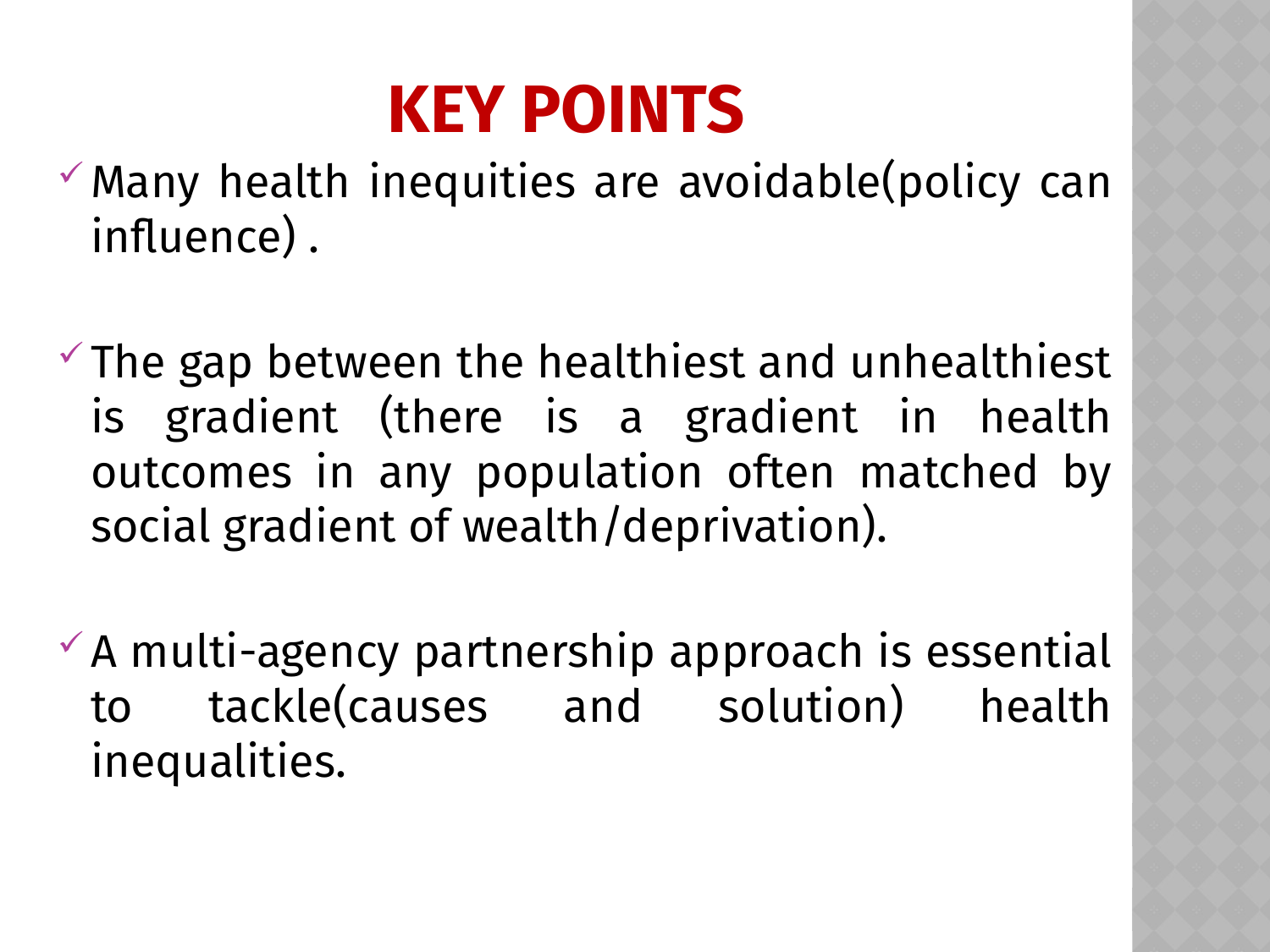

# Key points
Many health inequities are avoidable(policy can influence) .

The gap between the healthiest and unhealthiest is gradient (there is a gradient in health outcomes in any population often matched by social gradient of wealth/deprivation).

A multi-agency partnership approach is essential to tackle(causes and solution) health inequalities.